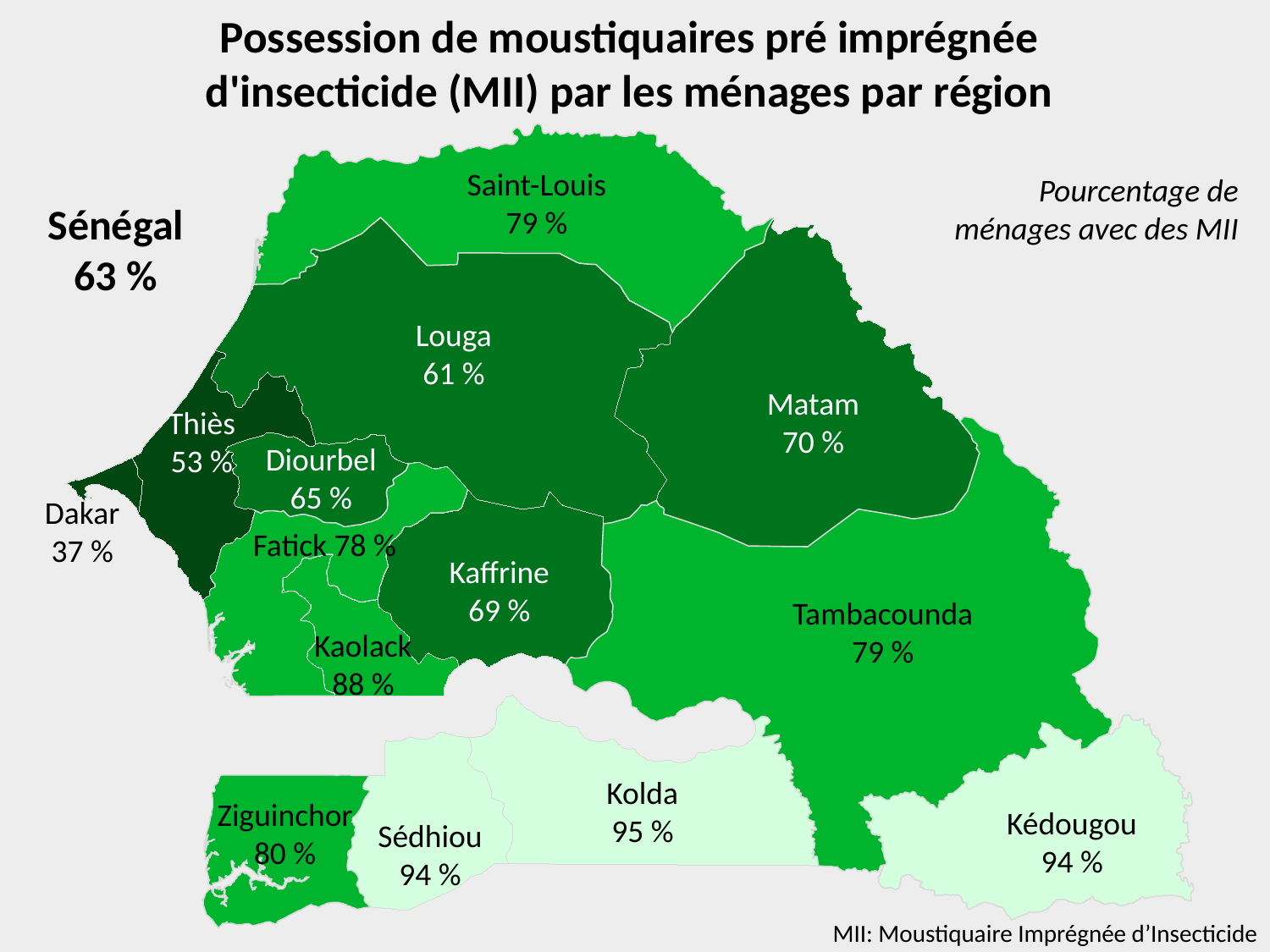

# Possession de moustiquaires pré imprégnée d'insecticide (MII) par les ménages par région

Saint-Louis
79 %
Pourcentage de ménages avec des MII
Sénégal
63 %
Louga
61 %
Matam
70 %
Thiès
53 %
Diourbel
65 %
Dakar
37 %
Fatick 78 %
Kaffrine
69 %
Tambacounda
79 %
Kaolack
88 %
Kolda
95 %
Ziguinchor
80 %
Kédougou
94 %
Sédhiou
94 %
MII: Moustiquaire Imprégnée d’Insecticide